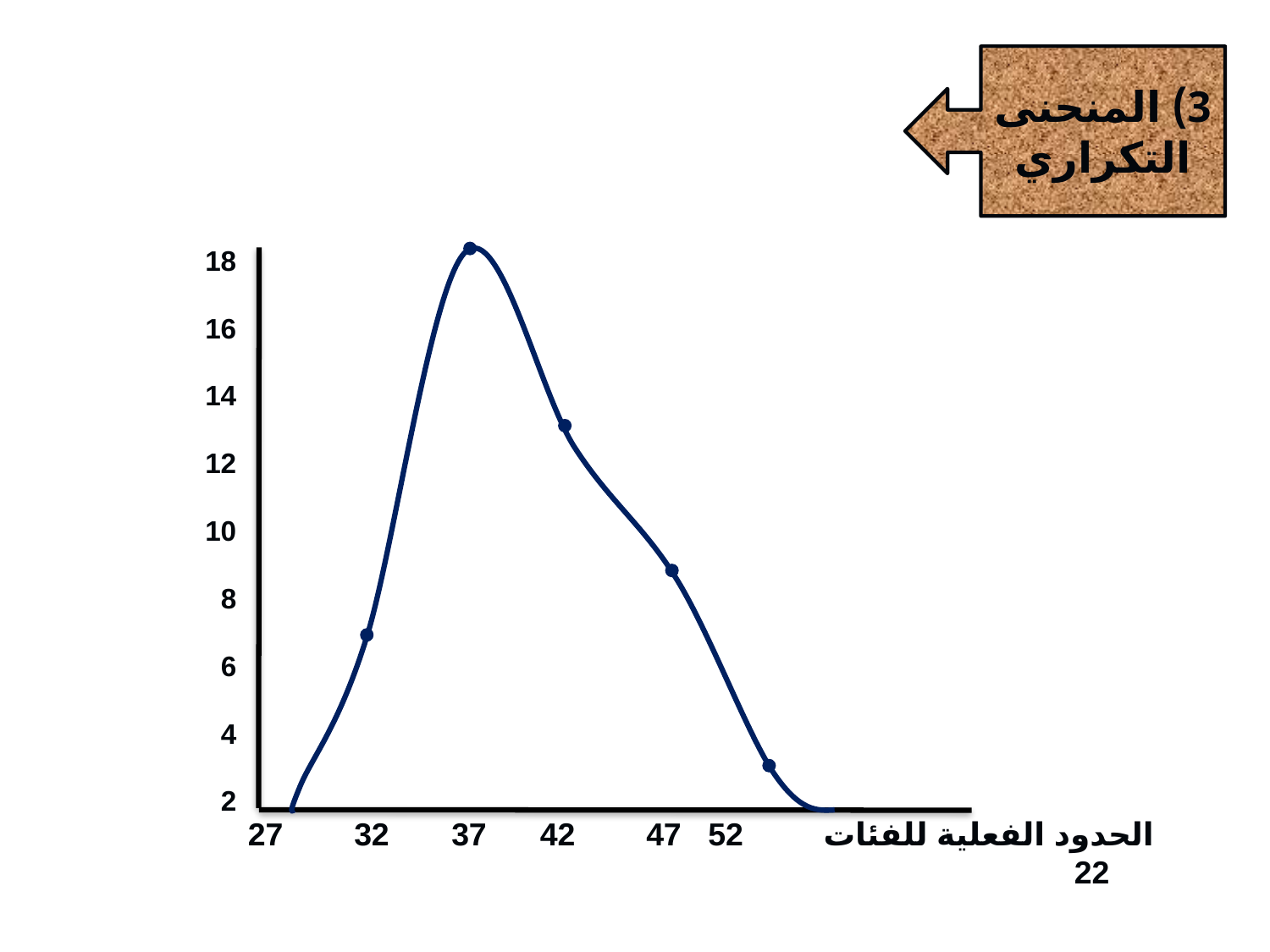

3) المنحنى التكراري
18

16

14

12

10

8

6

4

2

الحدود الفعلية للفئات         52   47        42      37       32        27      22